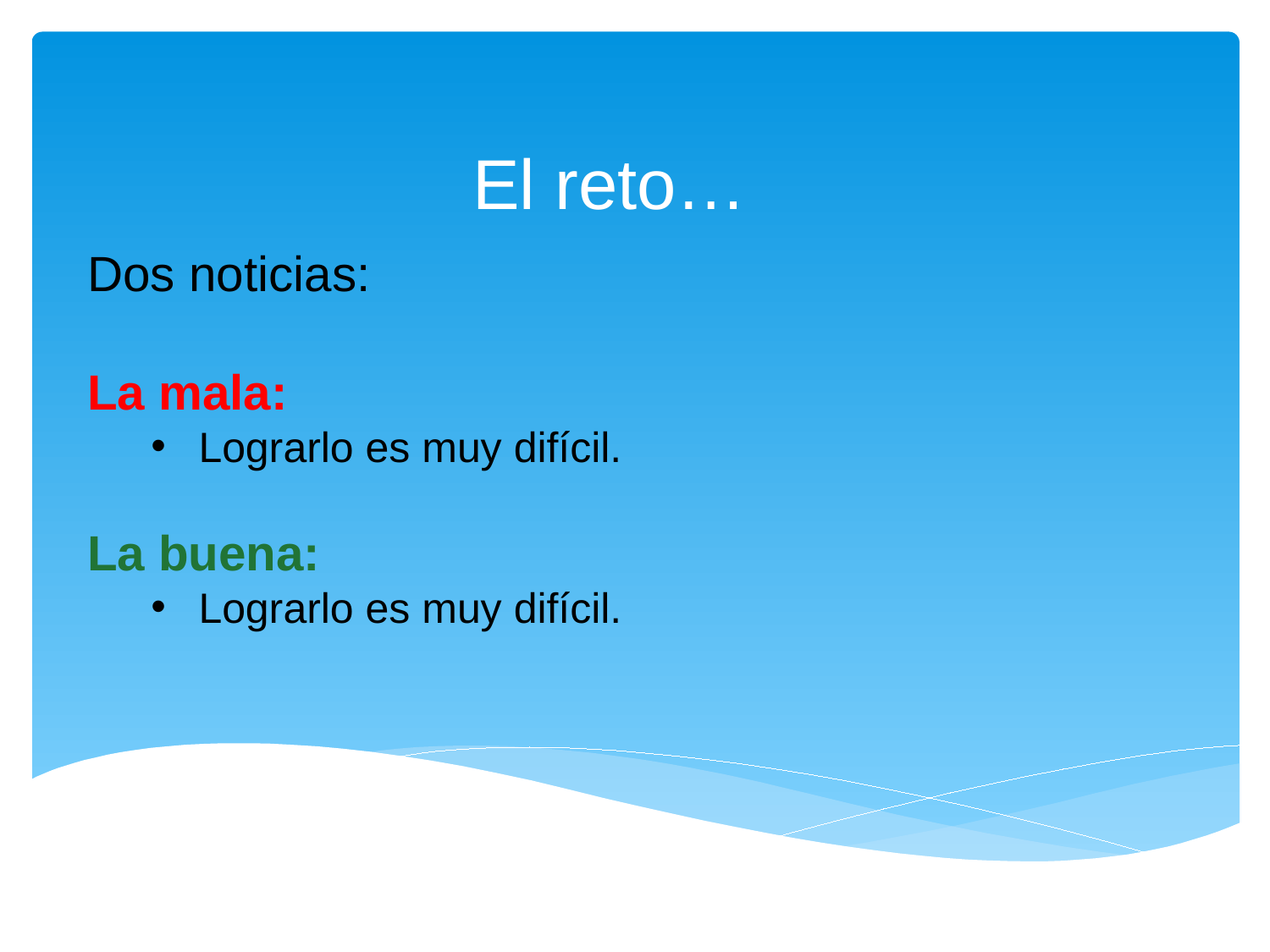

# El reto…
Dos noticias:

La mala:
Lograrlo es muy difícil.

La buena:
Lograrlo es muy difícil.